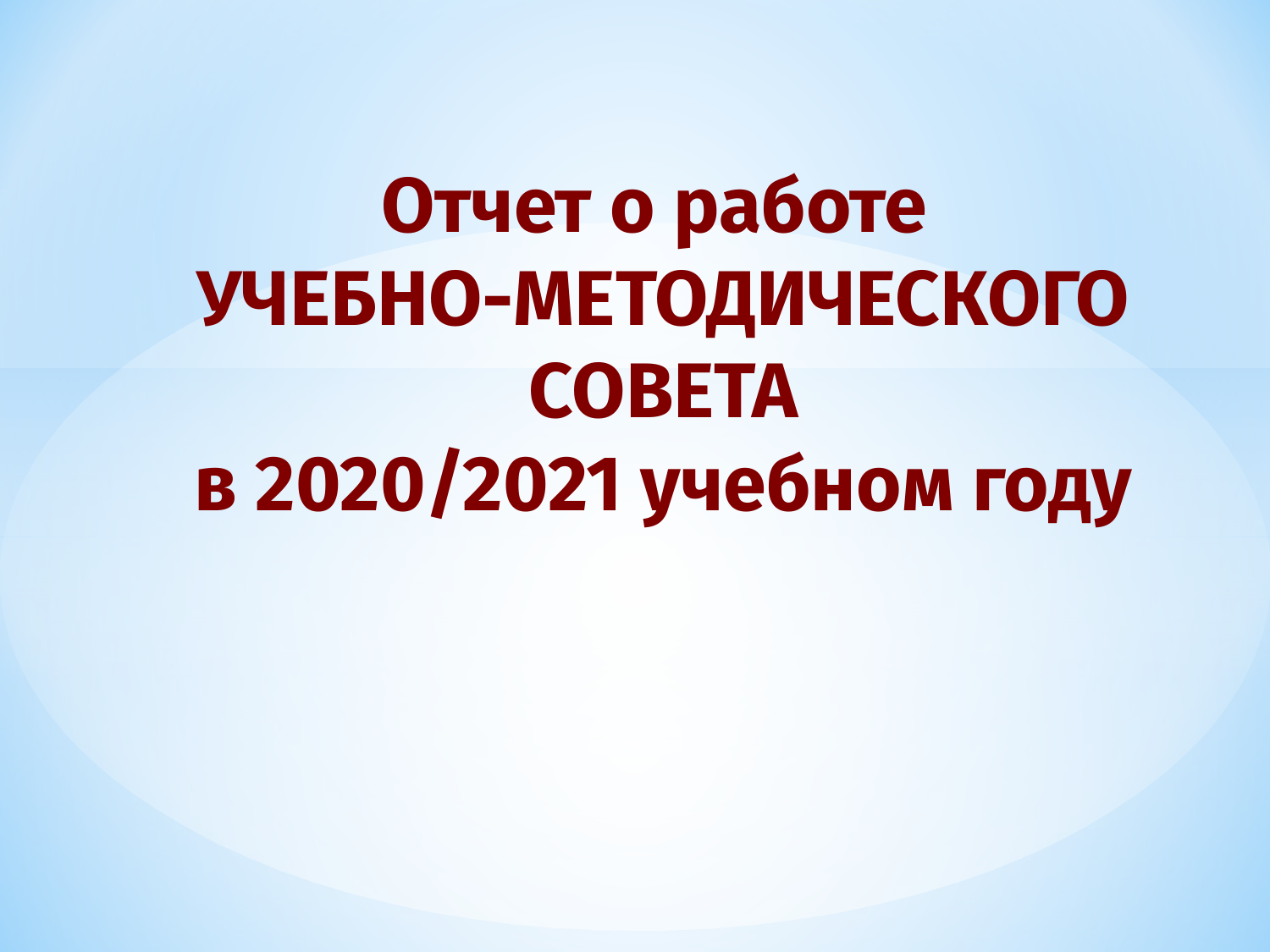

# Отчет о работе УЧЕБНО-МЕТОДИЧЕСКОГО СОВЕТА в 2020/2021 учебном году